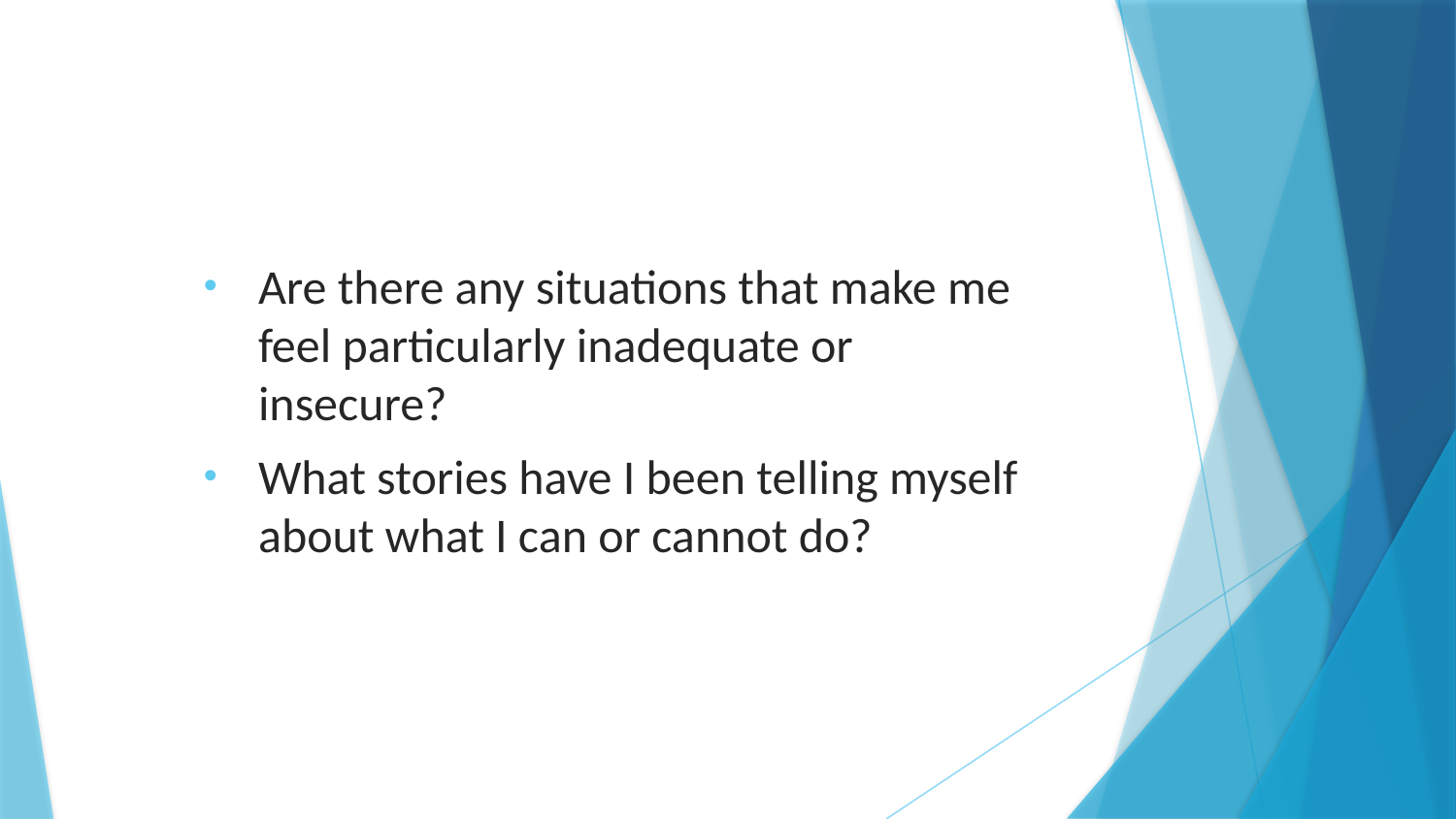

Are there any situations that make me feel particularly inadequate or insecure?
What stories have I been telling myself about what I can or cannot do?